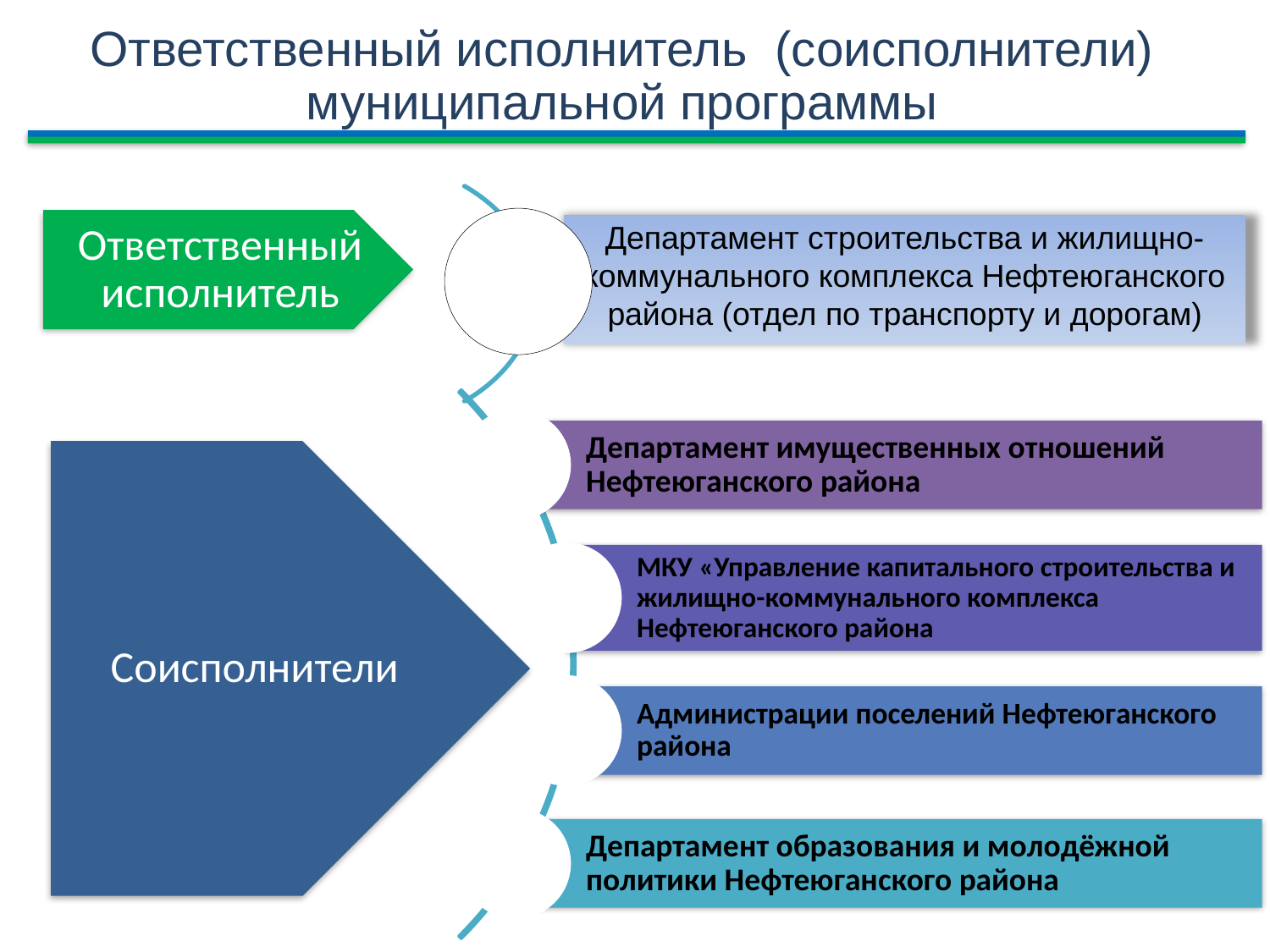

Ответственный исполнитель  (соисполнители) муниципальной программы

Ответственный исполнитель
Департамент строительства и жилищно-коммунального комплекса Нефтеюганского района (отдел по транспорту и дорогам)

Департамент имущественных отношений Нефтеюганского района
МКУ «Управление капитального строительства и жилищно-коммунального комплекса Нефтеюганского района
Администрации поселений Нефтеюганского района
Департамент образования и молодёжной политики Нефтеюганского района

Соисполнители